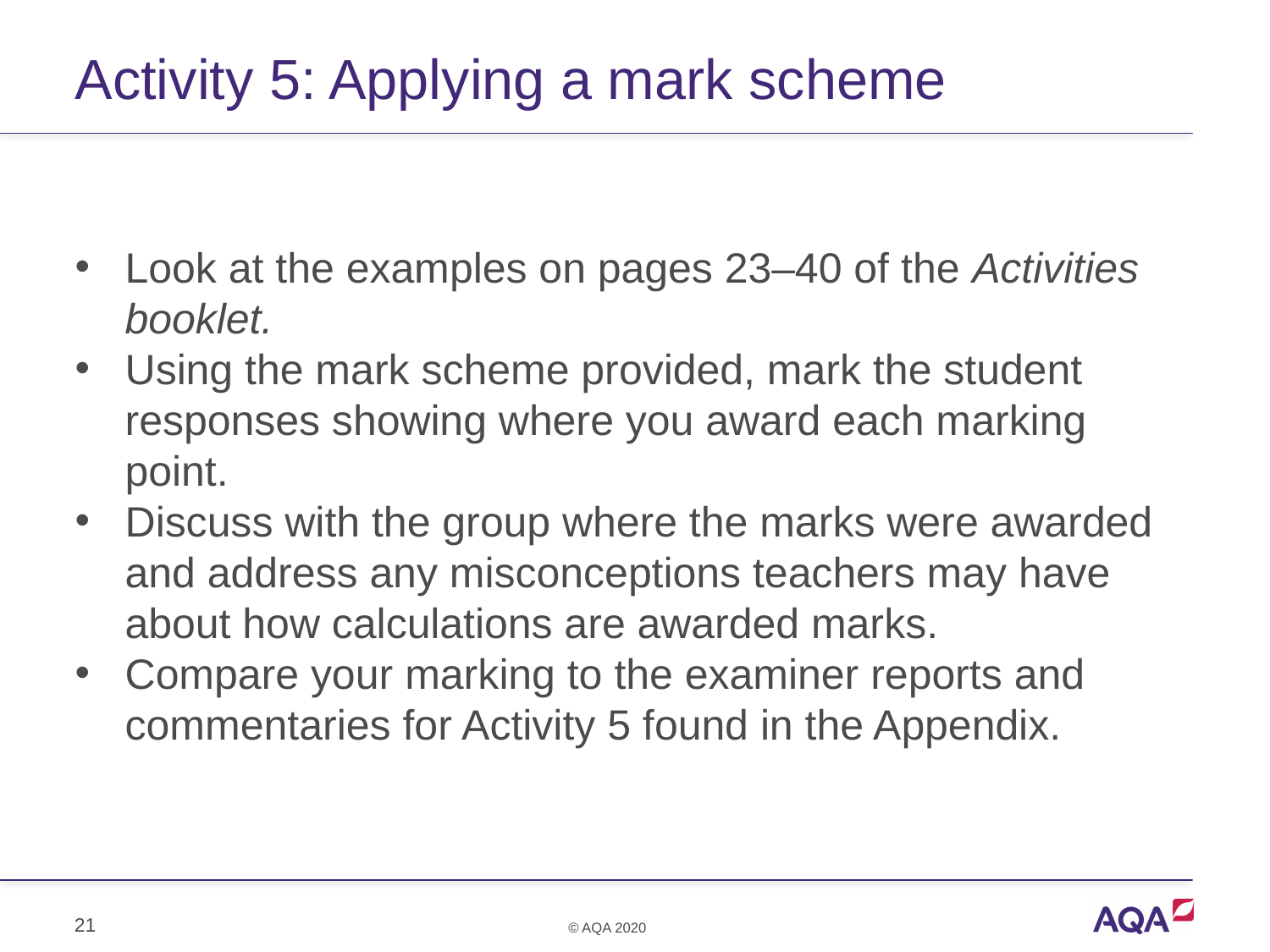

# Activity 5: Applying a mark scheme
Look at the examples on pages 23–40 of the Activities booklet.
Using the mark scheme provided, mark the student responses showing where you award each marking point.
Discuss with the group where the marks were awarded and address any misconceptions teachers may have about how calculations are awarded marks.
Compare your marking to the examiner reports and commentaries for Activity 5 found in the Appendix.

21
© AQA 2020